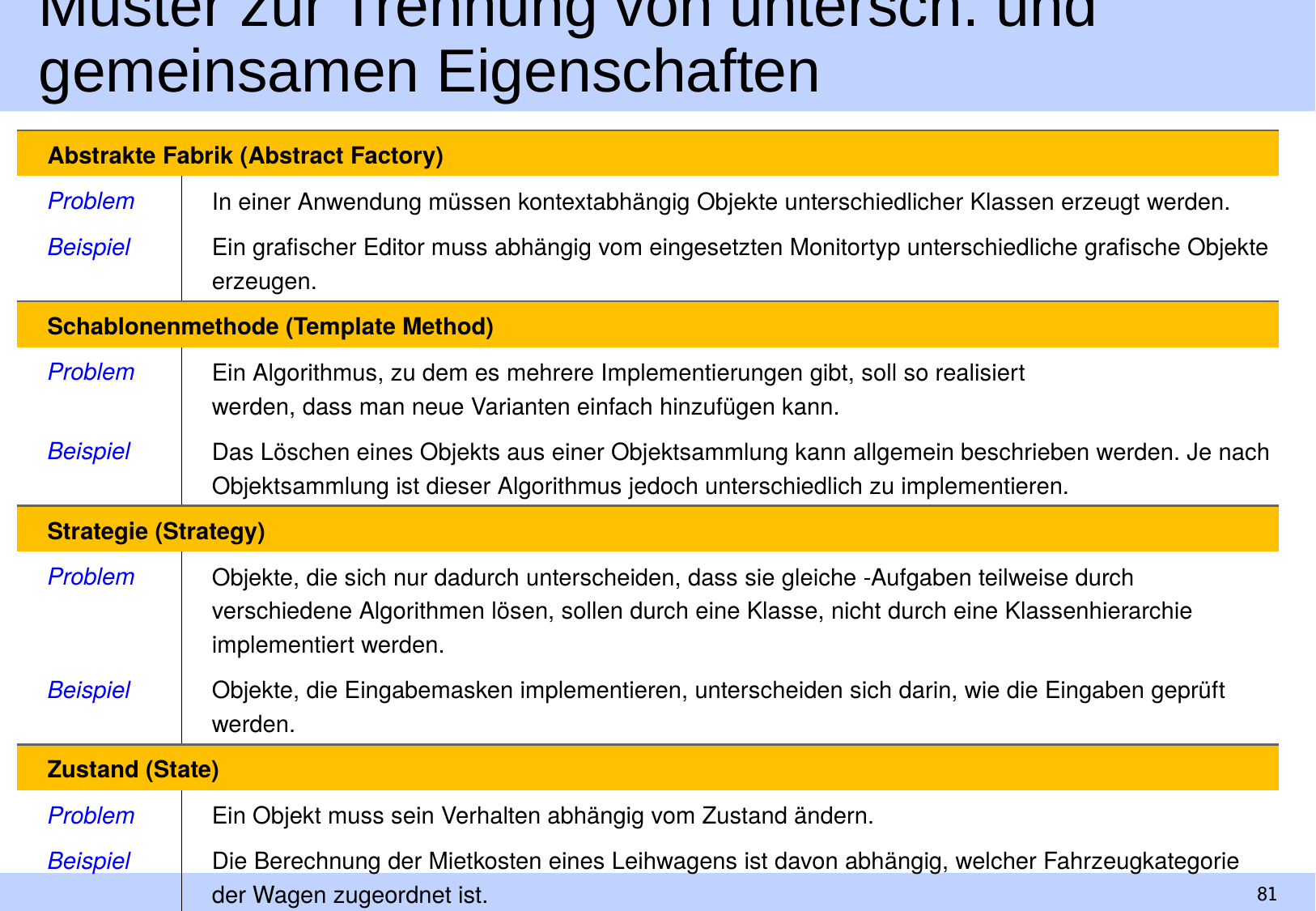

# Muster zur Trennung von untersch. und gemeinsamen Eigenschaften
| Abstrakte Fabrik (Abstract Factory) |  |
| --- | --- |
| Problem | In einer Anwendung müssen kontextabhängig Objekte unterschiedlicher Klassen erzeugt werden. |
| Beispiel | Ein grafischer Editor muss abhängig vom eingesetzten Monitortyp unterschiedliche grafische Objekte erzeugen. |
| Schablonenmethode (Template Method) |  |
| Problem | Ein Algorithmus, zu dem es mehrere Implementierungen gibt, soll so realisiert werden, dass man neue Varianten einfach hinzufügen kann. |
| Beispiel | Das Löschen eines Objekts aus einer Objektsammlung kann allgemein beschrieben werden. Je nach Objektsammlung ist dieser Algorithmus jedoch unterschiedlich zu implementieren. |
| Strategie (Strategy) |  |
| Problem | Objekte, die sich nur dadurch unterscheiden, dass sie gleiche -Aufgaben teilweise durch verschiedene Algorithmen lösen, sollen durch eine Klasse, nicht durch eine Klassenhierarchie implementiert werden. |
| Beispiel | Objekte, die Eingabemasken implementieren, unterscheiden sich darin, wie die Eingaben geprüft werden. |
| Zustand (State) |  |
| Problem | Ein Objekt muss sein Verhalten abhängig vom Zustand ändern. |
| Beispiel | Die Berechnung der Mietkosten eines Leihwagens ist davon abhängig, welcher Fahrzeugkategorie der Wagen zugeordnet ist. |
81